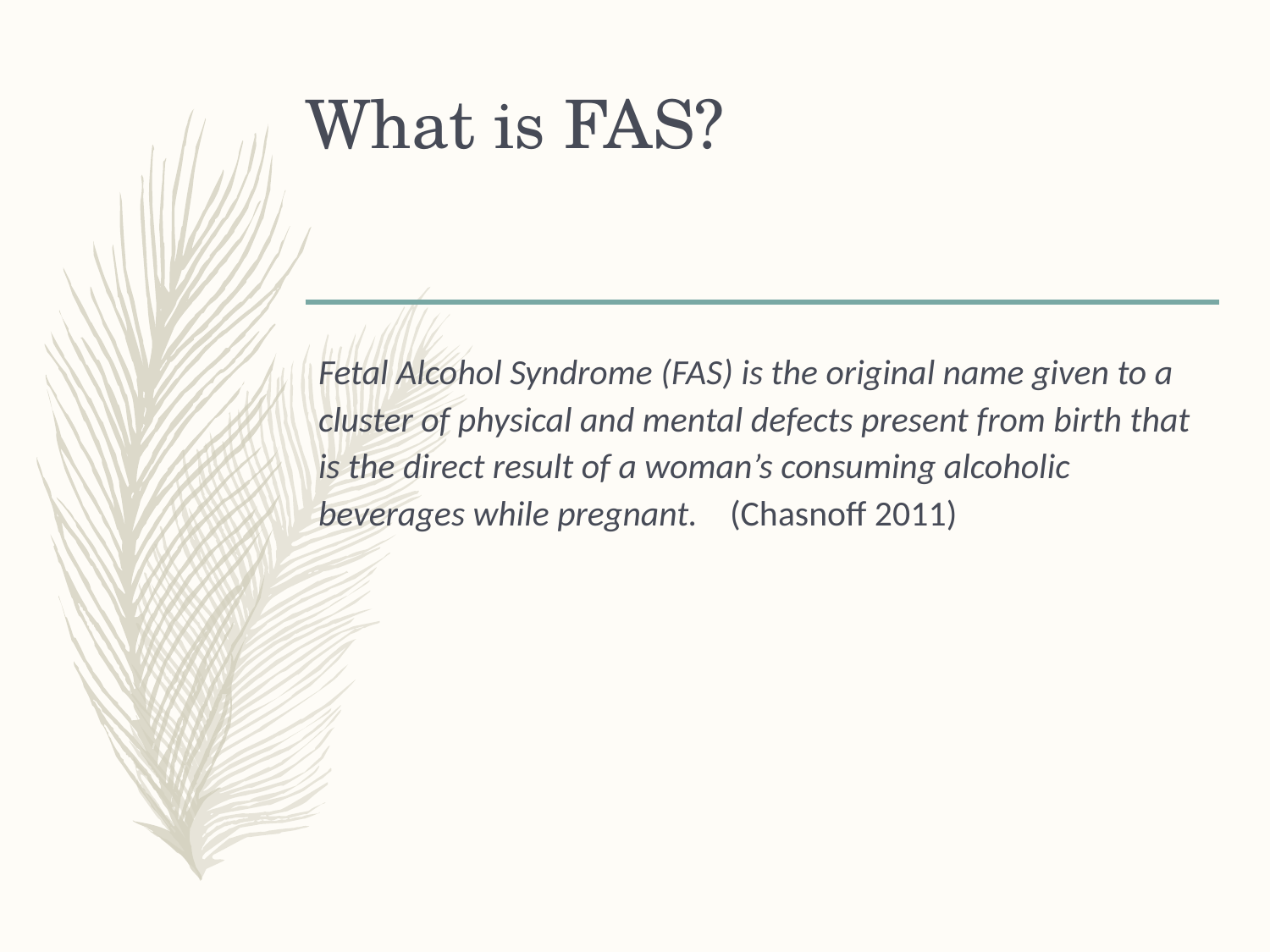

# What is FAS?
Fetal Alcohol Syndrome (FAS) is the original name given to a cluster of physical and mental defects present from birth that is the direct result of a woman’s consuming alcoholic beverages while pregnant.    (Chasnoff 2011)